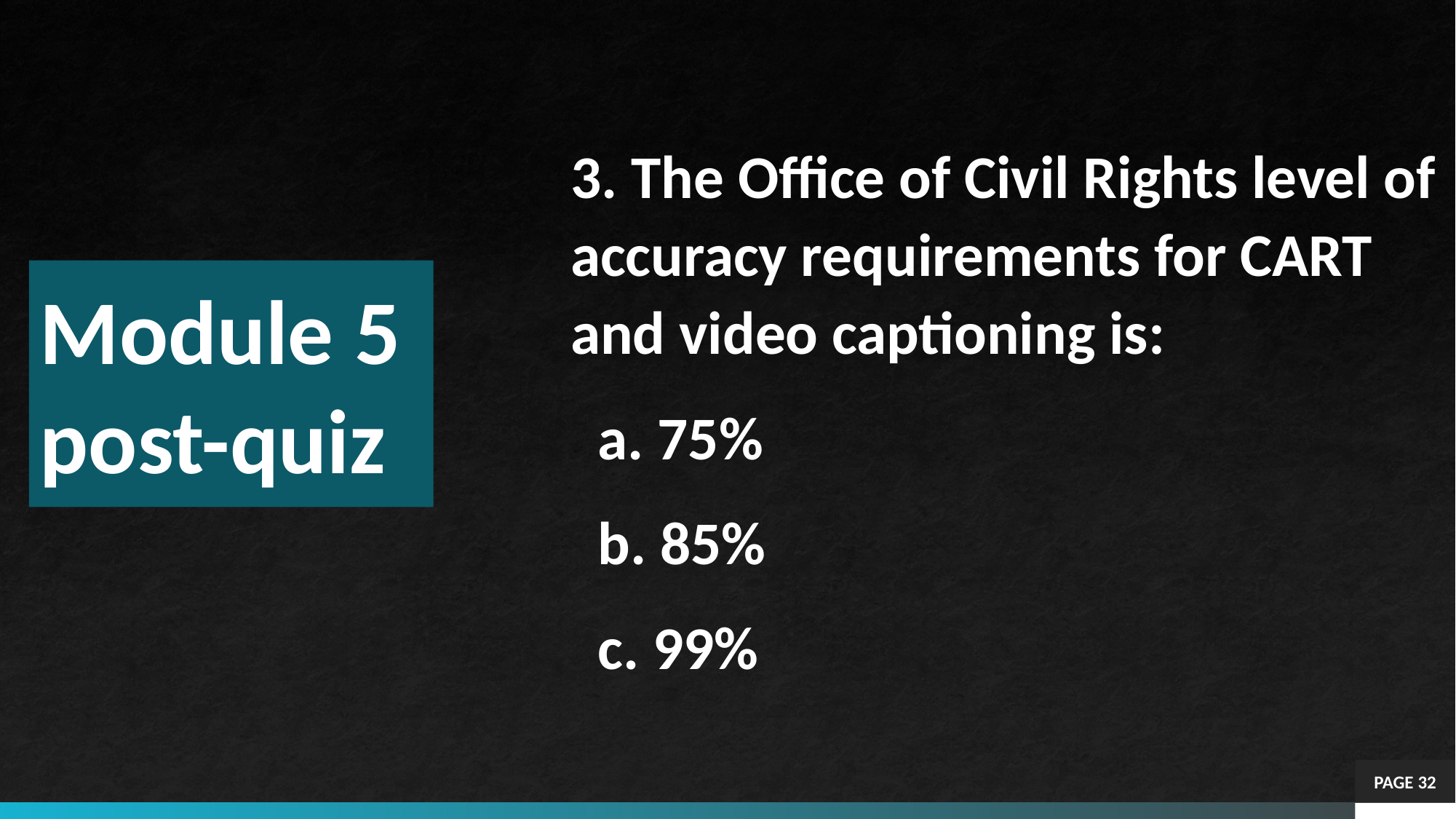

3. The Office of Civil Rights level of accuracy requirements for CART and video captioning is:
a. 75%
b. 85%
c. 99%

# Module 5 post-quiz
PAGE 32